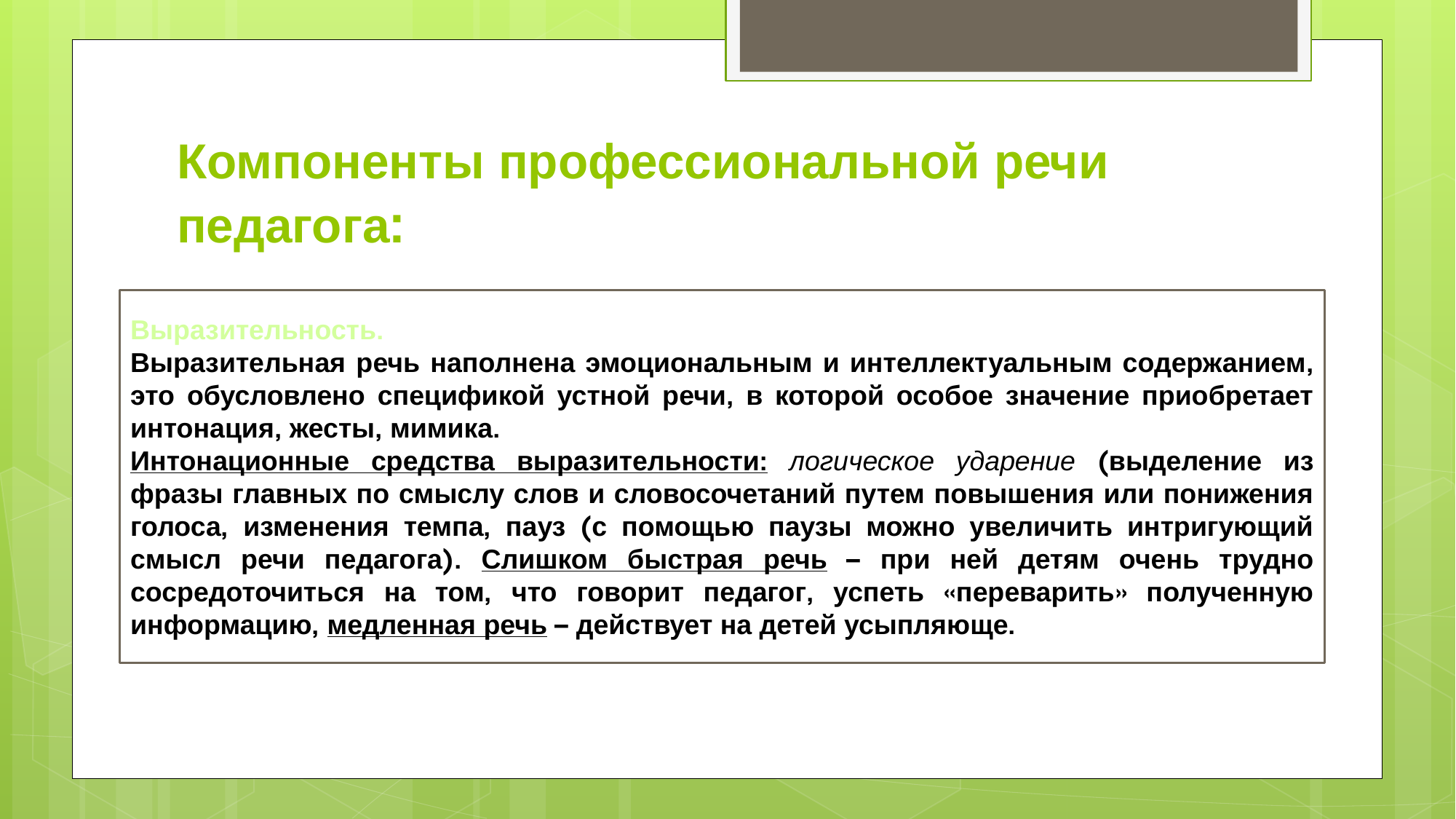

# Компоненты профессиональной речи педагога:
Выразительность.
Выразительная речь наполнена эмоциональным и интеллектуальным содержанием, это обусловлено спецификой устной речи, в которой особое значение приобретает интонация, жесты, мимика.
Интонационные средства выразительности: логическое ударение (выделение из фразы главных по смыслу слов и словосочетаний путем повышения или понижения голоса, изменения темпа, пауз (с помощью паузы можно увеличить интригующий смысл речи педагога). Слишком быстрая речь – при ней детям очень трудно сосредоточиться на том, что говорит педагог, успеть «переварить» полученную информацию, медленная речь – действует на детей усыпляюще.